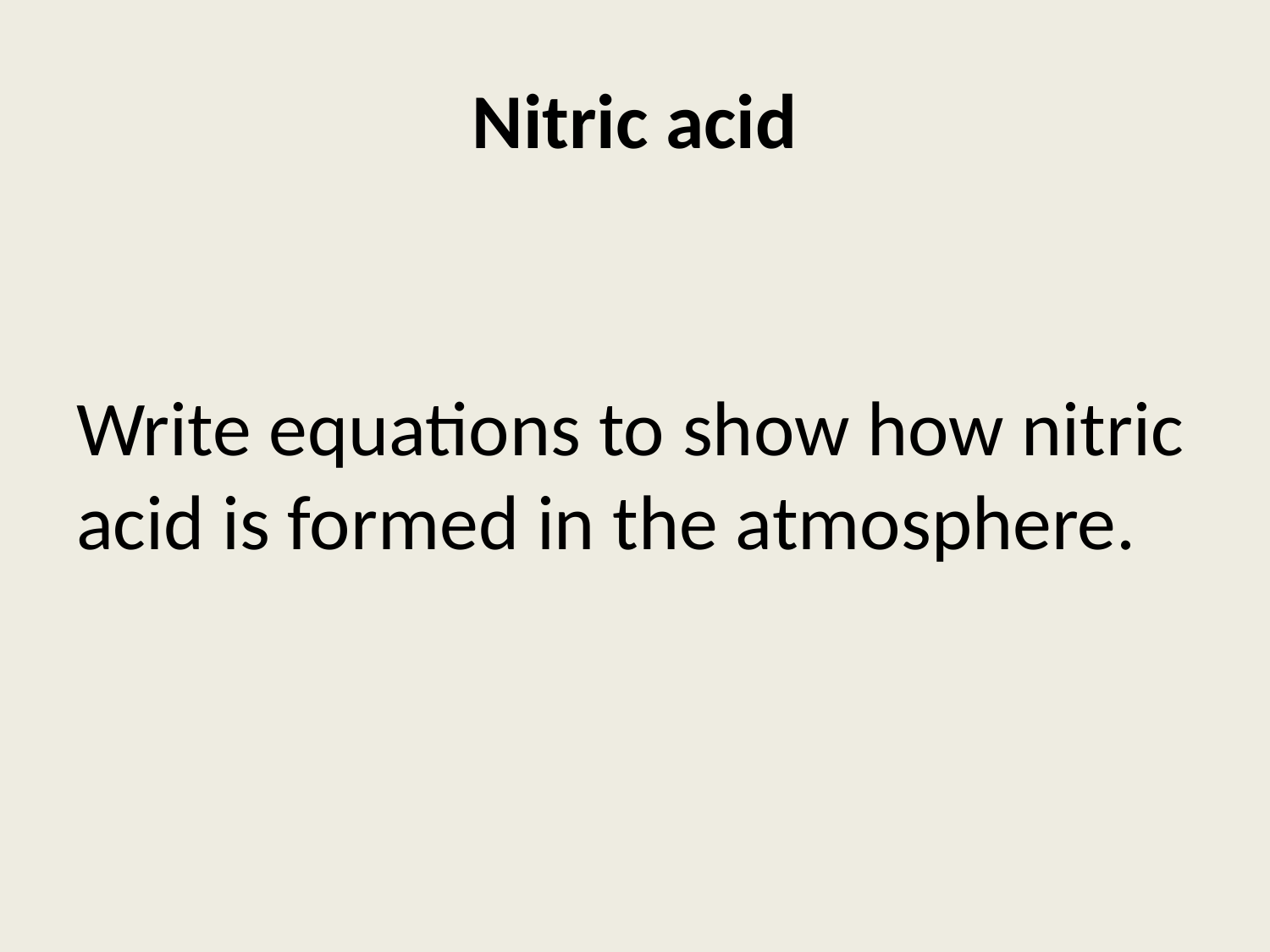

# Nitric acid
Write equations to show how nitric acid is formed in the atmosphere.